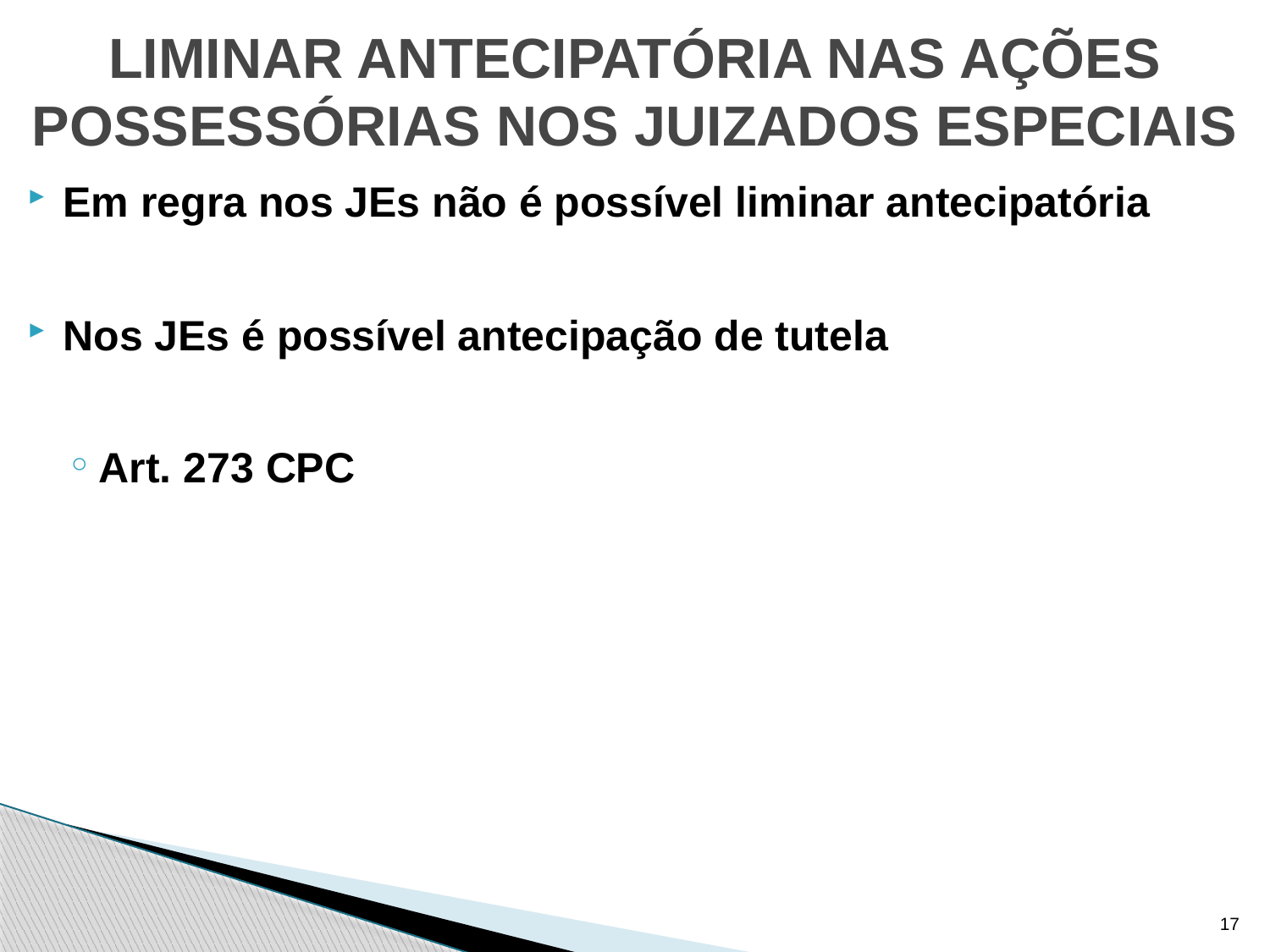

# LIMINAR ANTECIPATÓRIA NAS AÇÕES POSSESSÓRIAS NOS JUIZADOS ESPECIAIS
Em regra nos JEs não é possível liminar antecipatória

Nos JEs é possível antecipação de tutela

Art. 273 CPC

17